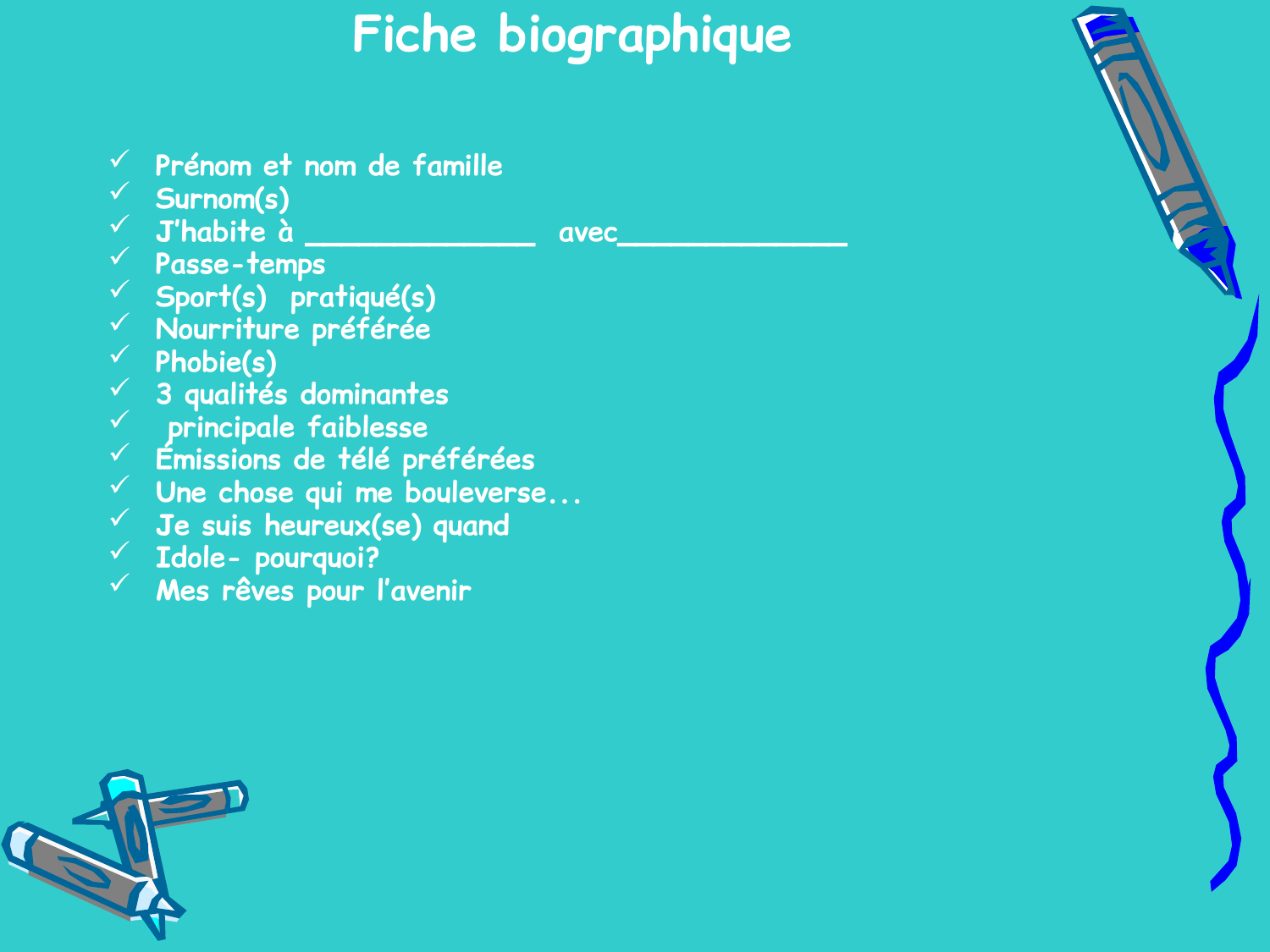

# Fiche biographique
Prénom et nom de famille
Surnom(s)
J’habite à _____________  avec_____________
Passe-temps
Sport(s)  pratiqué(s)
Nourriture préférée
Phobie(s)
3 qualités dominantes
 principale faiblesse
Émissions de télé préférées
Une chose qui me bouleverse...
Je suis heureux(se) quand
Idole- pourquoi?
Mes rêves pour l’avenir